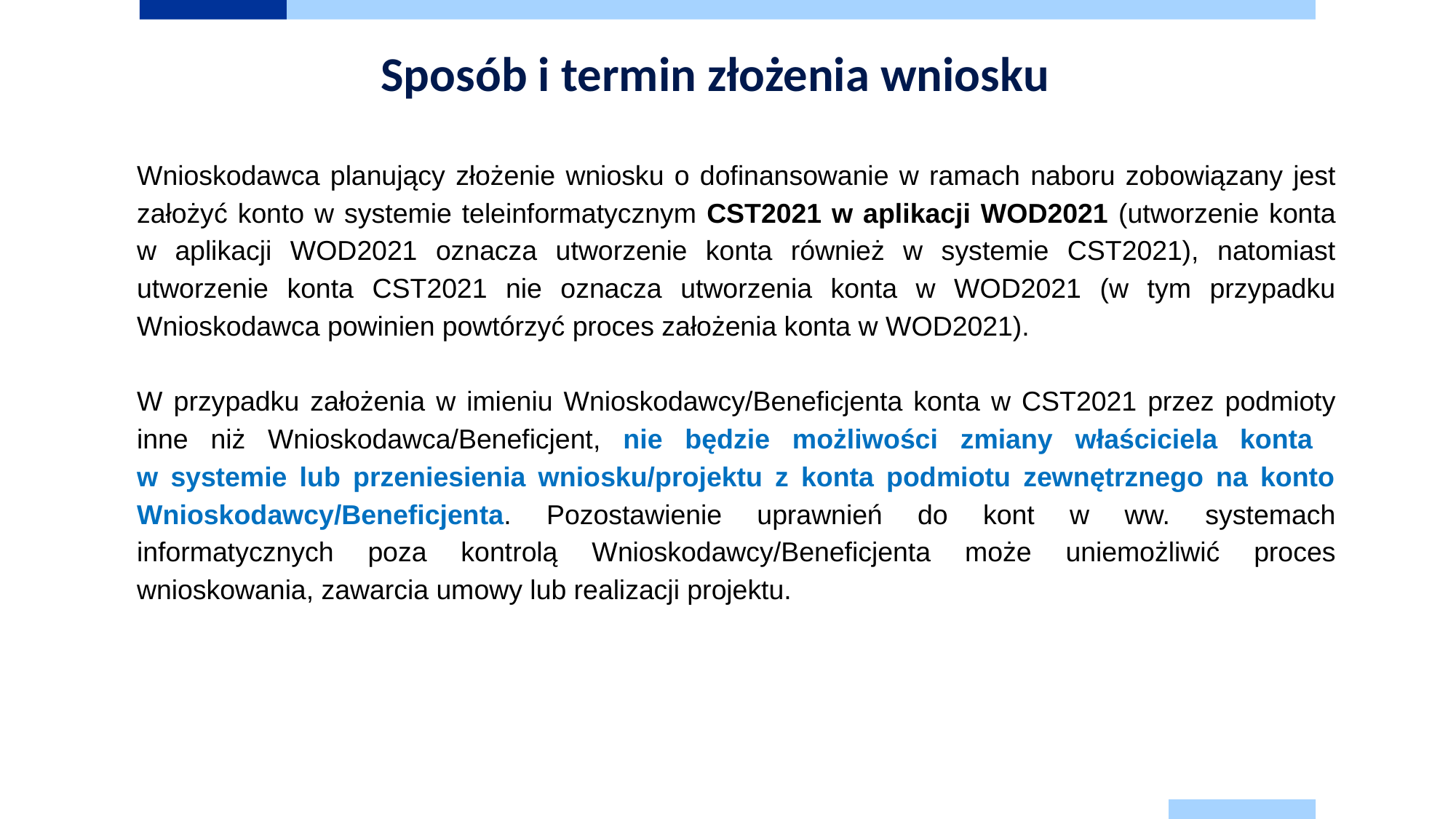

Sposób i termin złożenia wniosku
Wnioskodawca planujący złożenie wniosku o dofinansowanie w ramach naboru zobowiązany jest założyć konto w systemie teleinformatycznym CST2021 w aplikacji WOD2021 (utworzenie konta w aplikacji WOD2021 oznacza utworzenie konta również w systemie CST2021), natomiast utworzenie konta CST2021 nie oznacza utworzenia konta w WOD2021 (w tym przypadku Wnioskodawca powinien powtórzyć proces założenia konta w WOD2021).

W przypadku założenia w imieniu Wnioskodawcy/Beneficjenta konta w CST2021 przez podmioty inne niż Wnioskodawca/Beneficjent, nie będzie możliwości zmiany właściciela konta
w systemie lub przeniesienia wniosku/projektu z konta podmiotu zewnętrznego na konto Wnioskodawcy/Beneficjenta. Pozostawienie uprawnień do kont w ww. systemach informatycznych poza kontrolą Wnioskodawcy/Beneficjenta może uniemożliwić proces wnioskowania, zawarcia umowy lub realizacji projektu.